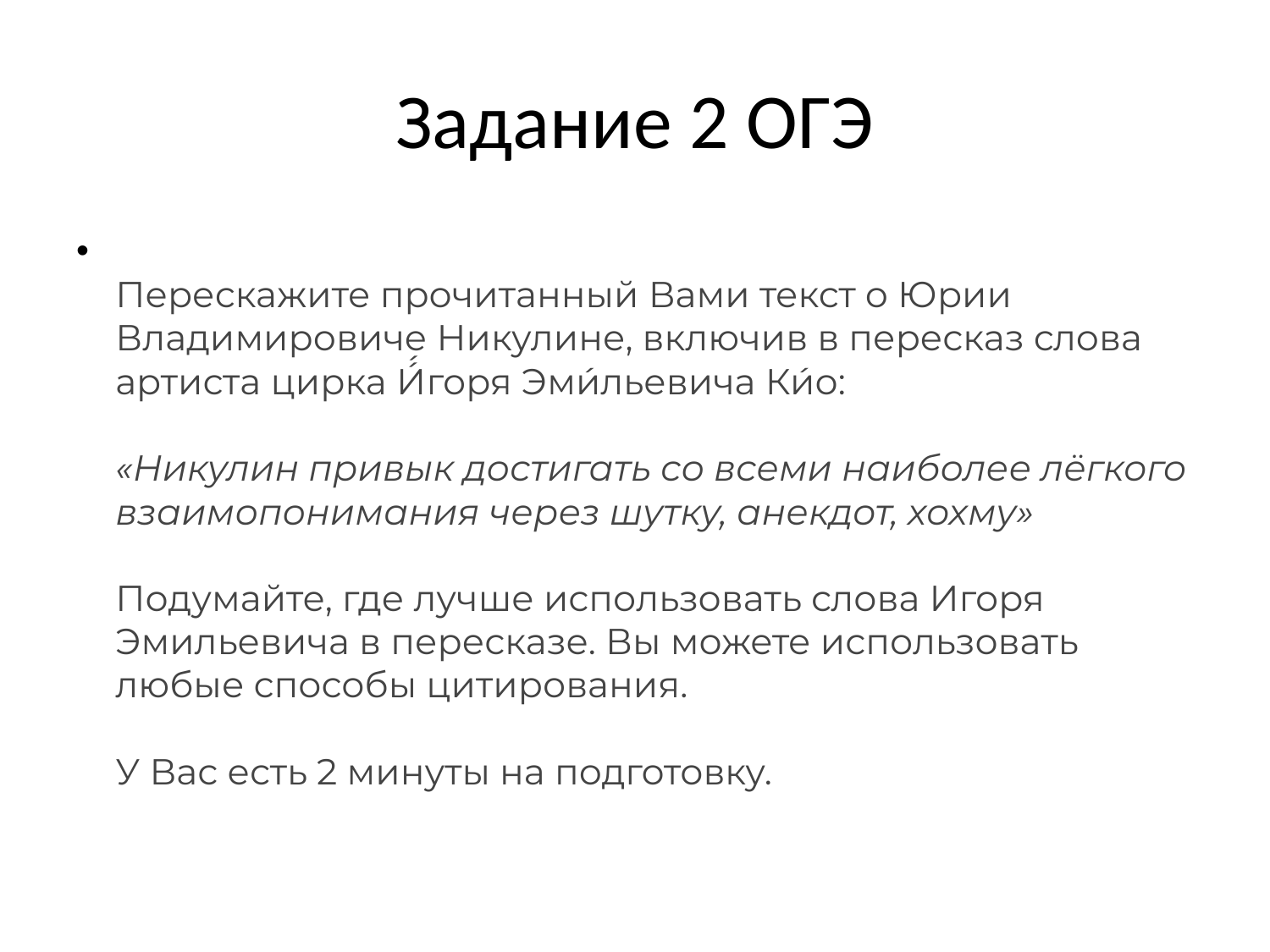

# Задание 2 ОГЭ
Перескажите прочитанный Вами текст о Юрии Владимировиче Никулине, включив в пересказ слова артиста цирка И́́горя Эми́льевича Ки́о:
«Никулин привык достигать со всеми наиболее лёгкого взаимопонимания через шутку, анекдот, хохму»
Подумайте, где лучше использовать слова Игоря Эмильевича в пересказе. Вы можете использовать любые способы цитирования.
У Вас есть 2 минуты на подготовку.